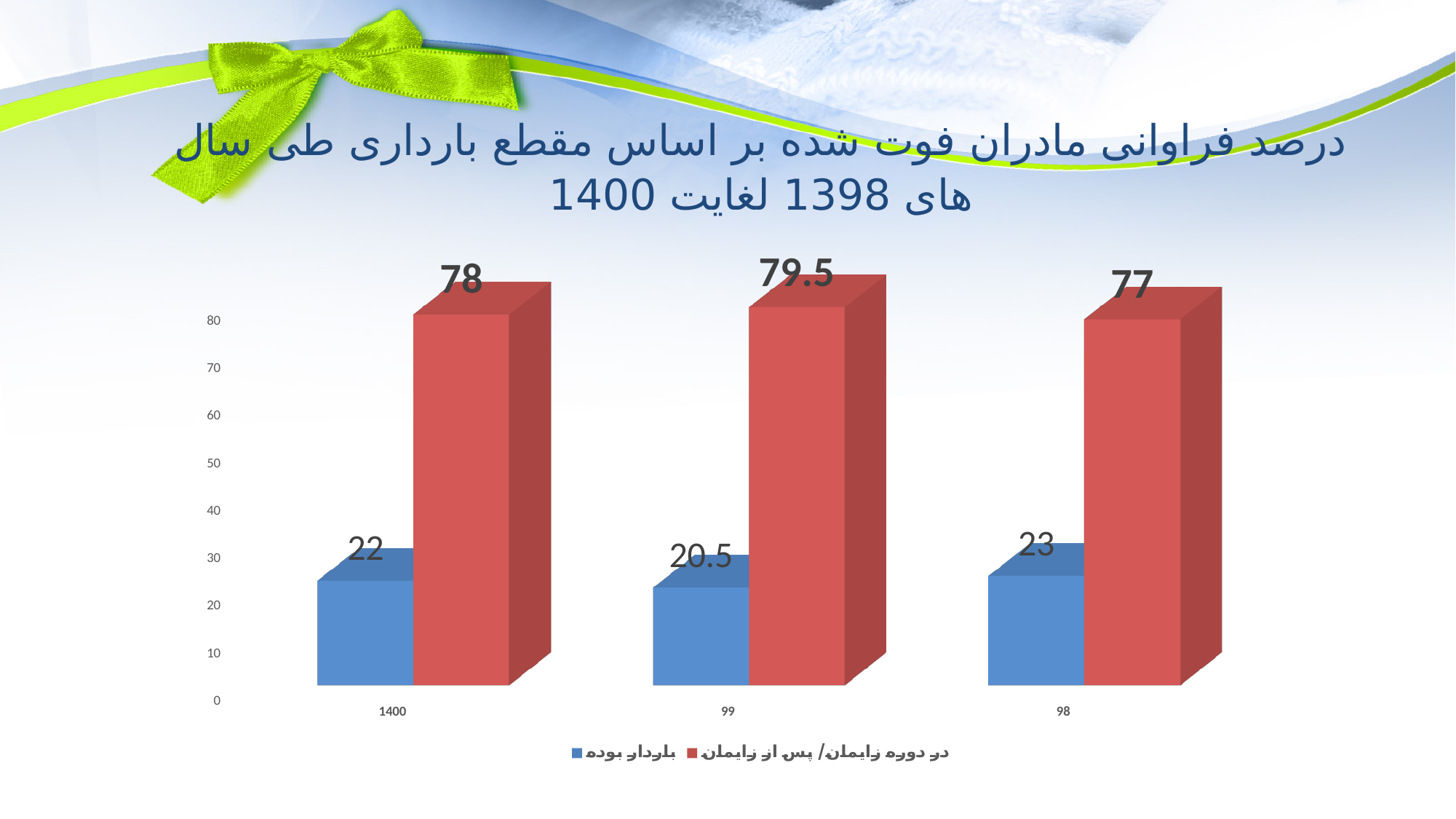

درصد فراوانی مادران فوت شده بر اساس مقطع بارداری طی سال های 1398 لغایت 1400

[unsupported chart]